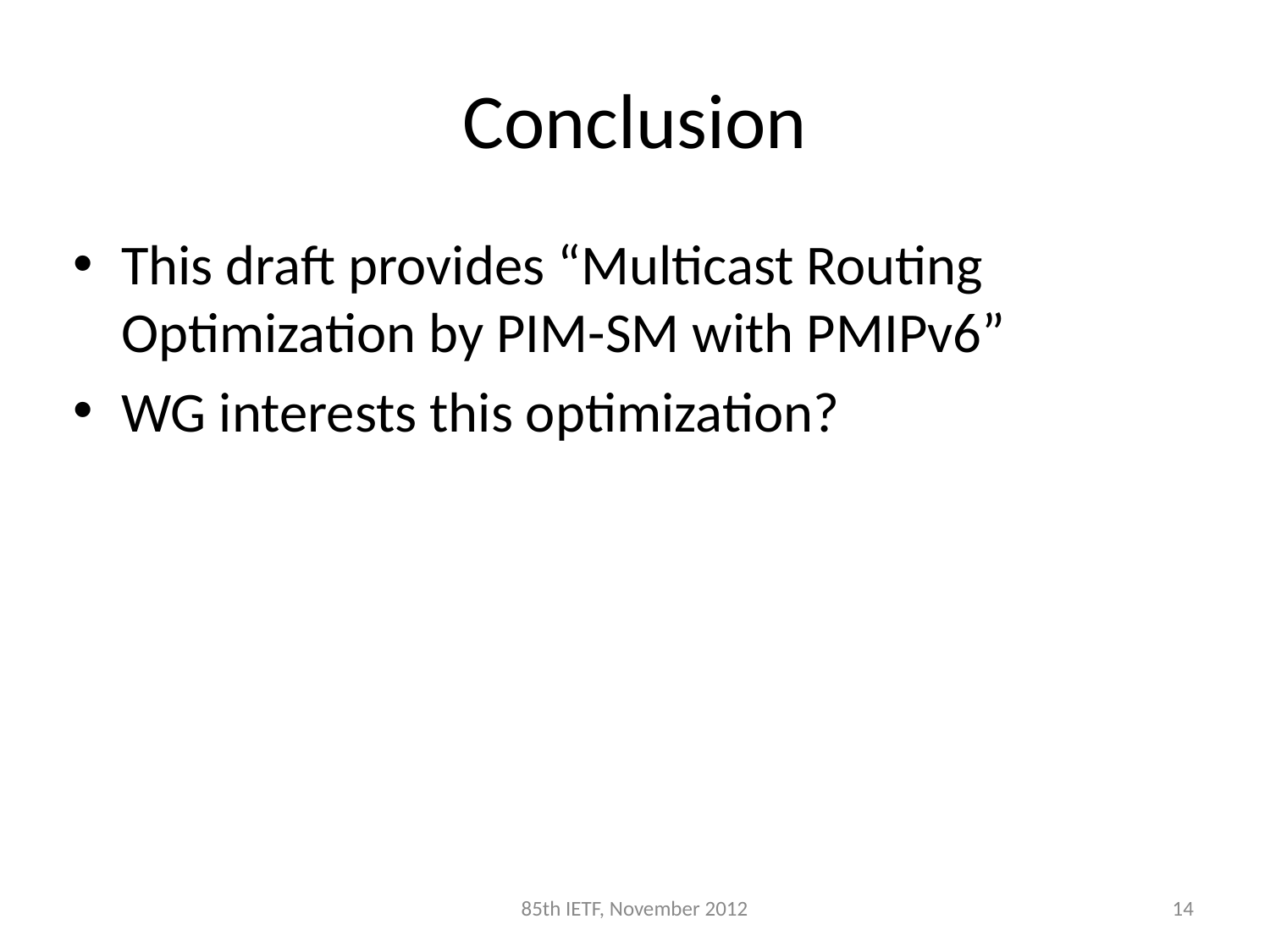

# Conclusion
This draft provides “Multicast Routing Optimization by PIM-SM with PMIPv6”
WG interests this optimization?
85th IETF, November 2012
14